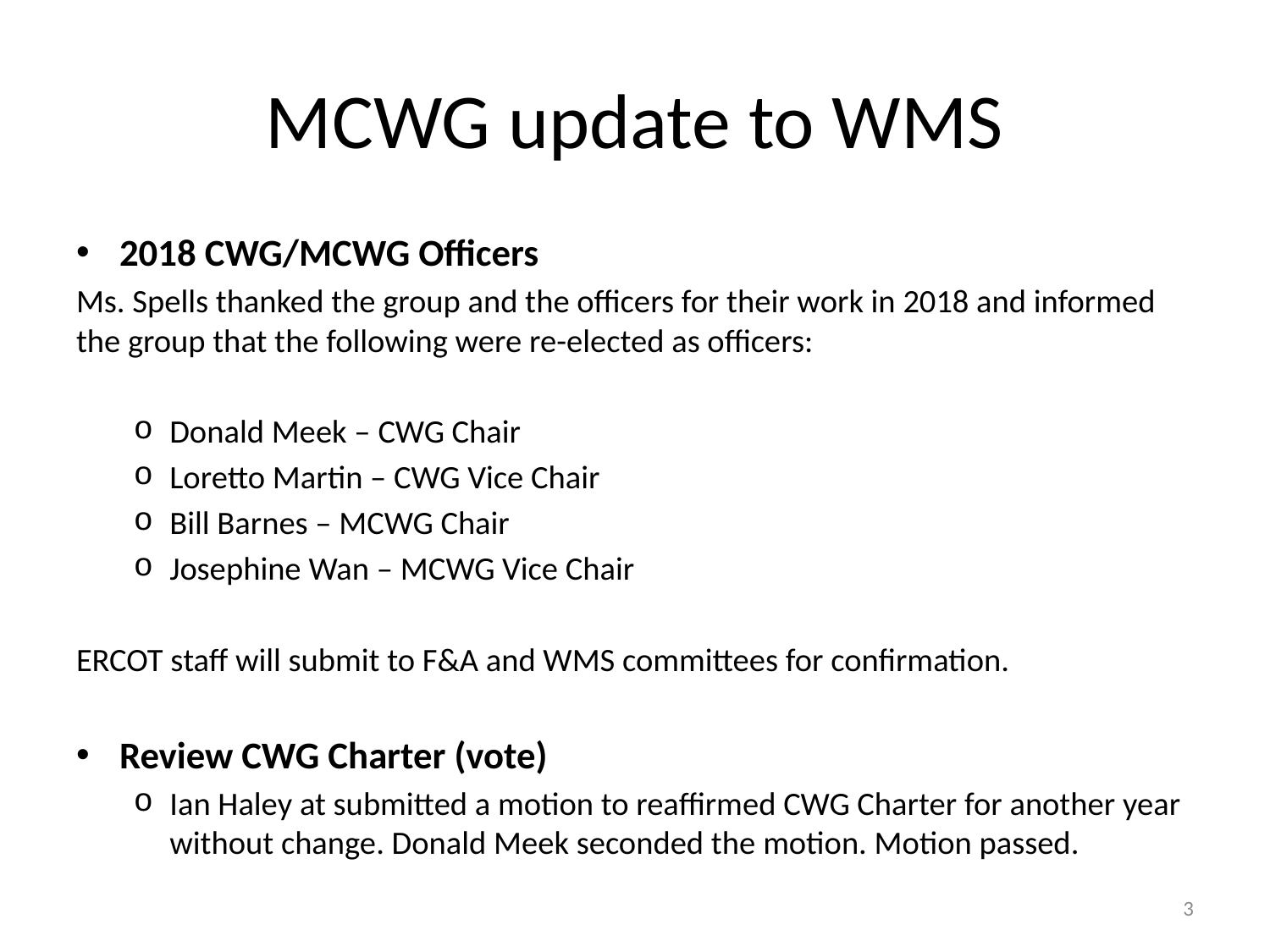

# MCWG update to WMS

2018 CWG/MCWG Officers
Ms. Spells thanked the group and the officers for their work in 2018 and informed the group that the following were re-elected as officers:

Donald Meek – CWG Chair
Loretto Martin – CWG Vice Chair
Bill Barnes – MCWG Chair
Josephine Wan – MCWG Vice Chair

ERCOT staff will submit to F&A and WMS committees for confirmation.

Review CWG Charter (vote)
Ian Haley at submitted a motion to reaffirmed CWG Charter for another year without change. Donald Meek seconded the motion. Motion passed.

3